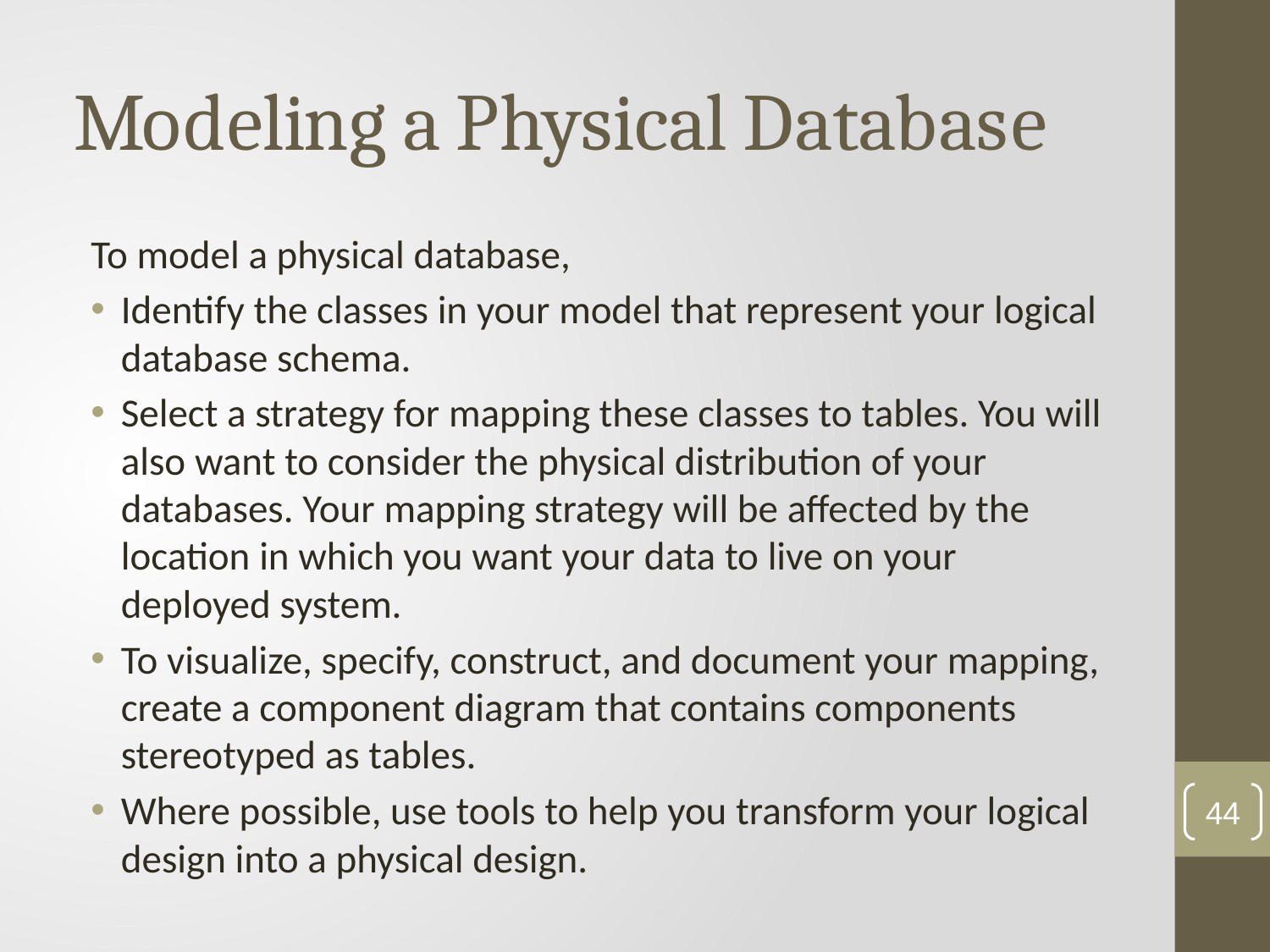

# Modeling a Physical Database
To model a physical database,
Identify the classes in your model that represent your logical database schema.
Select a strategy for mapping these classes to tables. You will also want to consider the physical distribution of your databases. Your mapping strategy will be affected by the location in which you want your data to live on your deployed system.
To visualize, specify, construct, and document your mapping, create a component diagram that contains components stereotyped as tables.
Where possible, use tools to help you transform your logical design into a physical design.
44